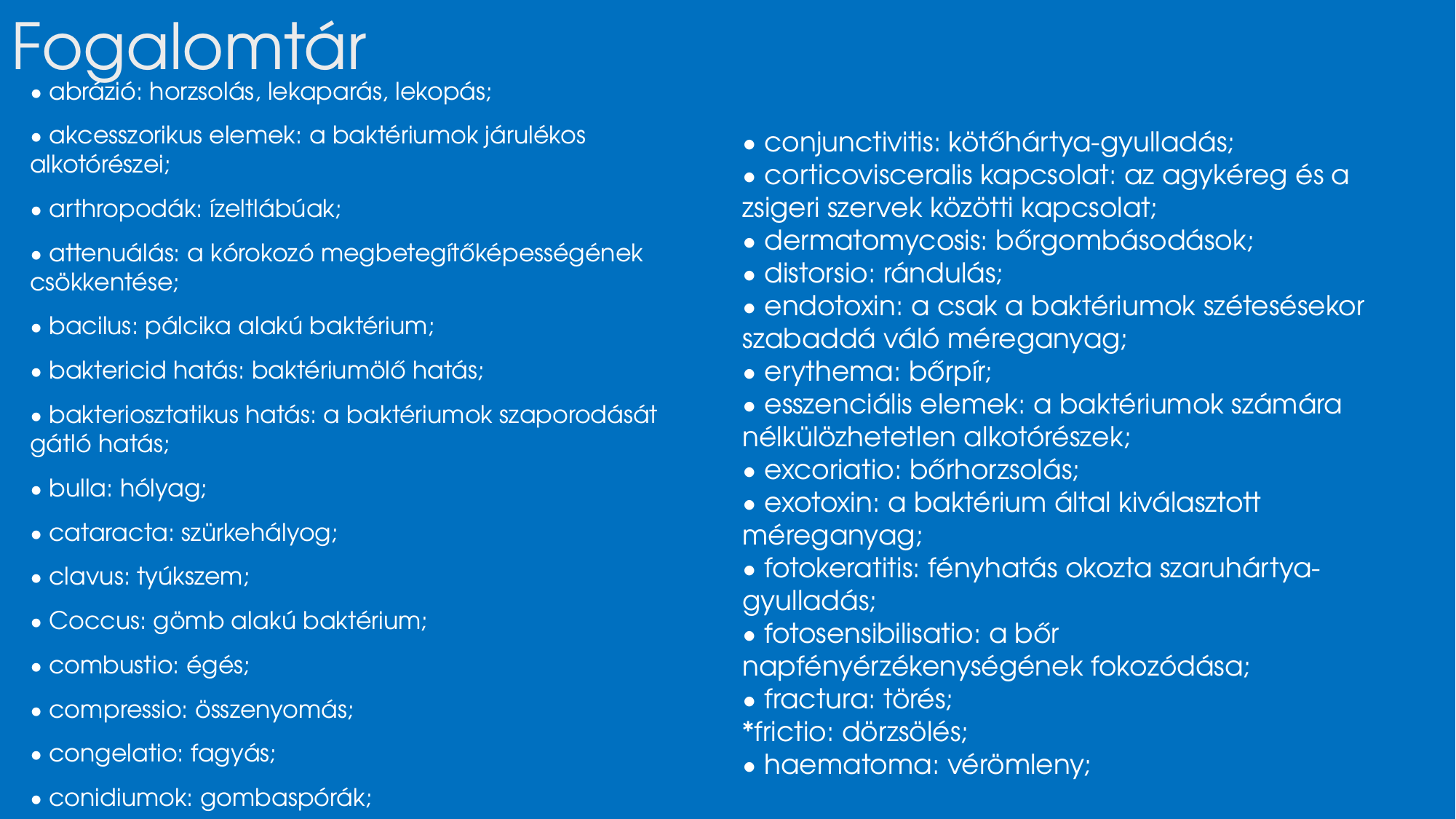

# Fogalomtár
• abrázió: horzsolás, lekaparás, lekopás;
• akcesszorikus elemek: a baktériumok járulékos alkotórészei;
• arthropodák: ízeltlábúak;
• attenuálás: a kórokozó megbetegítőképességének csökkentése;
• bacilus: pálcika alakú baktérium;
• baktericid hatás: baktériumölő hatás;
• bakteriosztatikus hatás: a baktériumok szaporodását gátló hatás;
• bulla: hólyag;
• cataracta: szürkehályog;
• clavus: tyúkszem;
• Coccus: gömb alakú baktérium;
• combustio: égés;
• compressio: összenyomás;
• congelatio: fagyás;
• conidiumok: gombaspórák;
• conjunctivitis: kötőhártya-gyulladás;
• corticovisceralis kapcsolat: az agykéreg és a zsigeri szervek közötti kapcsolat;
• dermatomycosis: bőrgombásodások;
• distorsio: rándulás;
• endotoxin: a csak a baktériumok szétesésekor szabaddá váló méreganyag;
• erythema: bőrpír;
• esszenciális elemek: a baktériumok számára nélkülözhetetlen alkotórészek;
• excoriatio: bőrhorzsolás;
• exotoxin: a baktérium által kiválasztott méreganyag;
• fotokeratitis: fényhatás okozta szaruhártya-gyulladás;
• fotosensibilisatio: a bőr napfényérzékenységének fokozódása;
• fractura: törés;
*frictio: dörzsölés;
• haematoma: vérömleny;